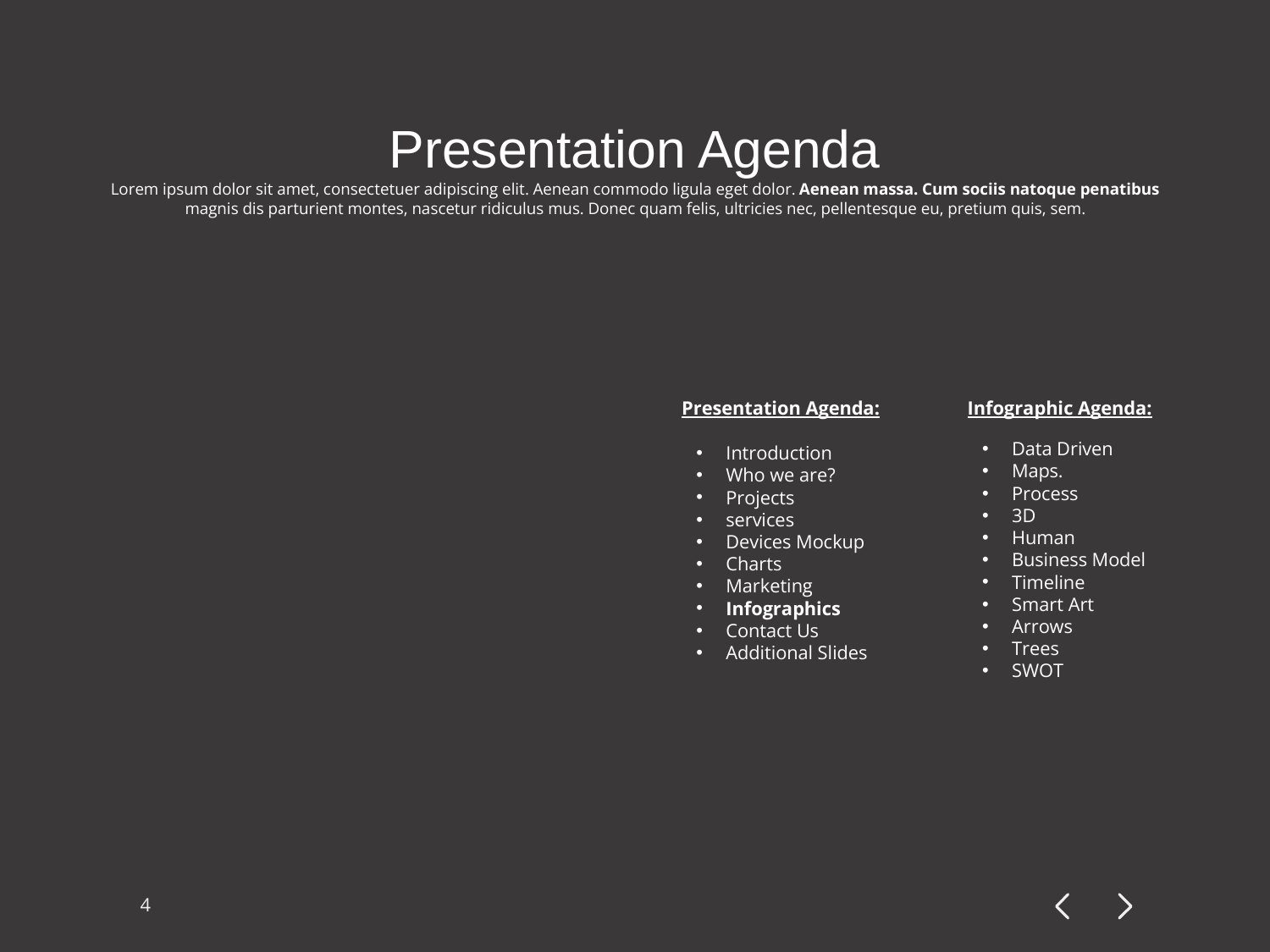

Presentation Agenda
Lorem ipsum dolor sit amet, consectetuer adipiscing elit. Aenean commodo ligula eget dolor. Aenean massa. Cum sociis natoque penatibus magnis dis parturient montes, nascetur ridiculus mus. Donec quam felis, ultricies nec, pellentesque eu, pretium quis, sem.

Presentation Agenda:
Infographic Agenda:
Introduction
Who we are?
Projects
services
Devices Mockup
Charts
Marketing
Infographics
Contact Us
Additional Slides
Data Driven
Maps.
Process
3D
Human
Business Model
Timeline
Smart Art
Arrows
Trees
SWOT